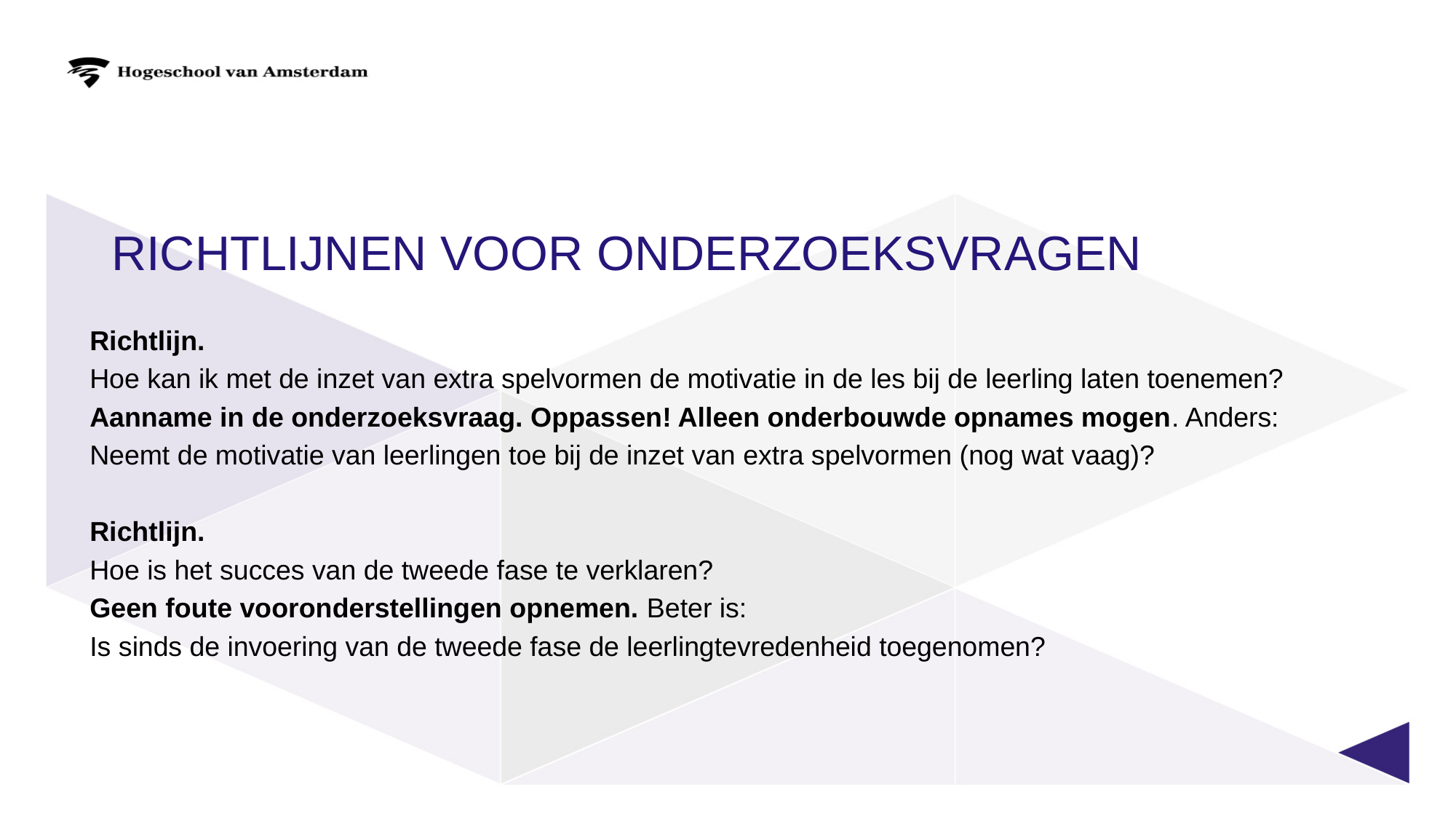

Richtlijnen voor onderzoeksvragen
Richtlijn.
Hoe kan ik met de inzet van extra spelvormen de motivatie in de les bij de leerling laten toenemen?
Aanname in de onderzoeksvraag. Oppassen! Alleen onderbouwde opnames mogen. Anders:
Neemt de motivatie van leerlingen toe bij de inzet van extra spelvormen (nog wat vaag)?

Richtlijn.
Hoe is het succes van de tweede fase te verklaren?
Geen foute vooronderstellingen opnemen. Beter is:
Is sinds de invoering van de tweede fase de leerlingtevredenheid toegenomen?